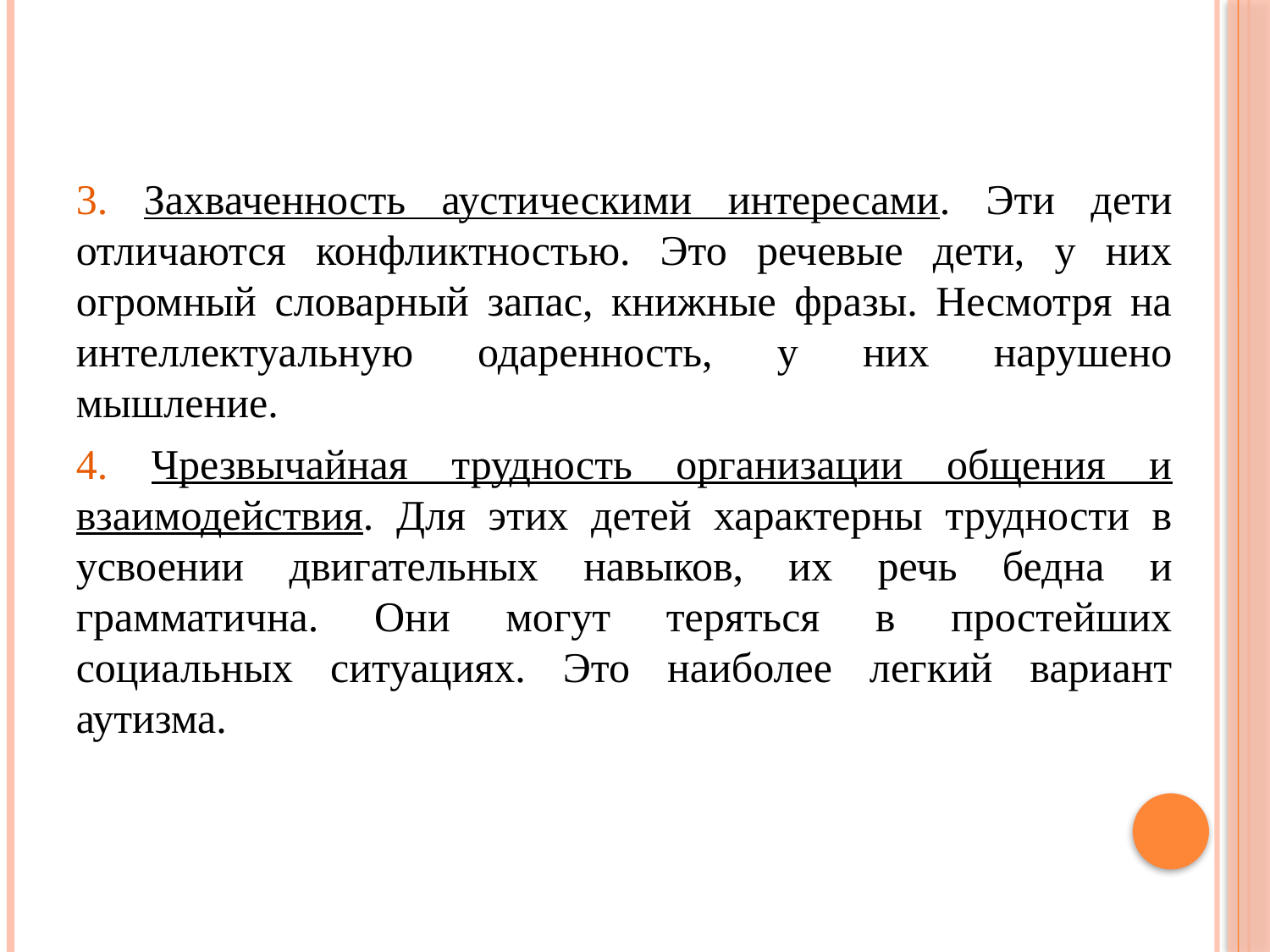

#
3. Захваченность аустическими интересами. Эти дети отличаются конфликтностью. Это речевые дети, у них огромный словарный запас, книжные фразы. Несмотря на интеллектуальную одаренность, у них нарушено мышление.
4. Чрезвычайная трудность организации общения и взаимодействия. Для этих детей характерны трудности в усвоении двигательных навыков, их речь бедна и грамматична. Они могут теряться в простейших социальных ситуациях. Это наиболее легкий вариант аутизма.